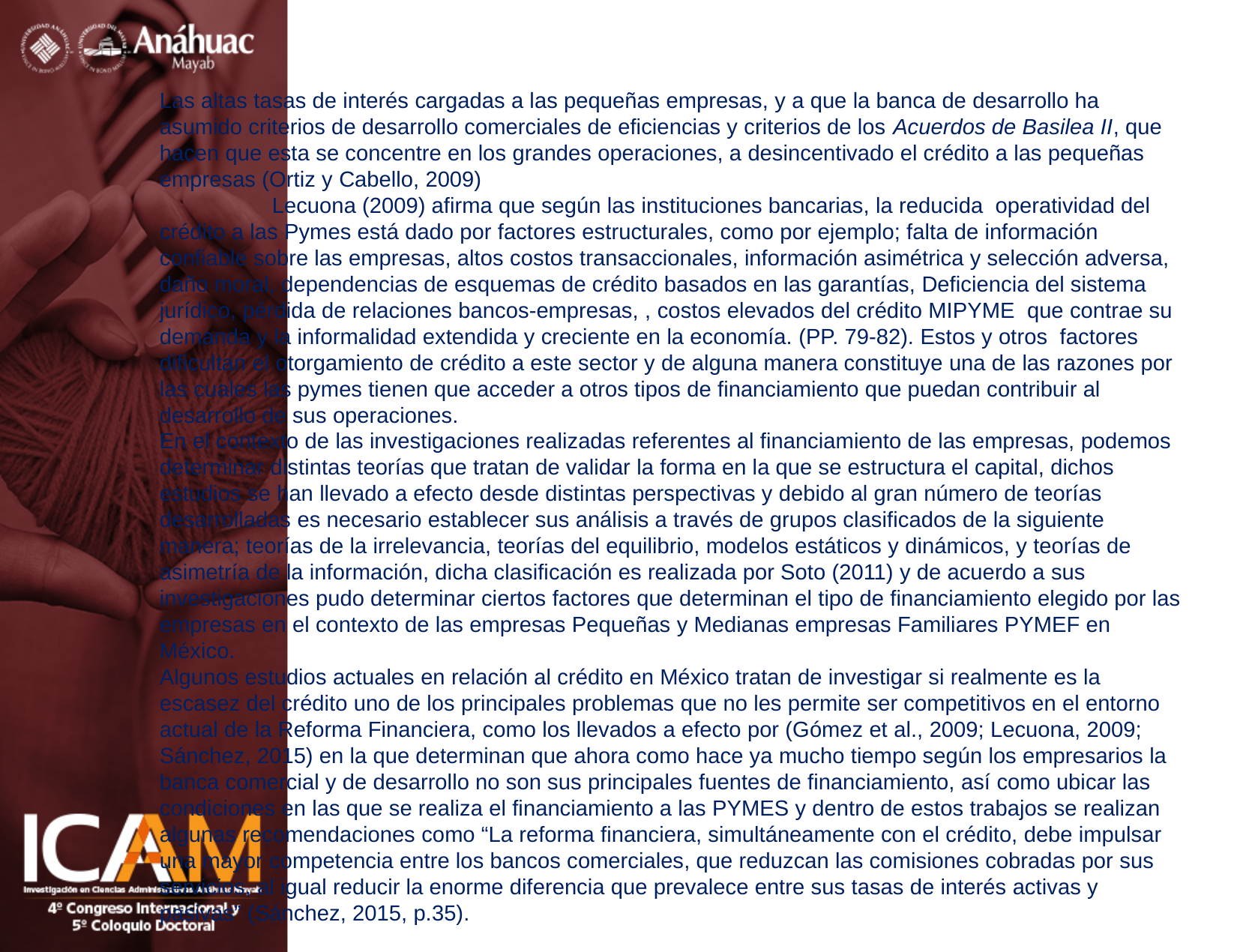

Las altas tasas de interés cargadas a las pequeñas empresas, y a que la banca de desarrollo ha asumido criterios de desarrollo comerciales de eficiencias y criterios de los Acuerdos de Basilea II, que hacen que esta se concentre en los grandes operaciones, a desincentivado el crédito a las pequeñas empresas (Ortiz y Cabello, 2009)
	Lecuona (2009) afirma que según las instituciones bancarias, la reducida  operatividad del crédito a las Pymes está dado por factores estructurales, como por ejemplo; falta de información confiable sobre las empresas, altos costos transaccionales, información asimétrica y selección adversa, daño moral, dependencias de esquemas de crédito basados en las garantías, Deficiencia del sistema jurídico, pérdida de relaciones bancos-empresas, , costos elevados del crédito MIPYME  que contrae su demanda y la informalidad extendida y creciente en la economía. (PP. 79-82). Estos y otros  factores dificultan el otorgamiento de crédito a este sector y de alguna manera constituye una de las razones por las cuales las pymes tienen que acceder a otros tipos de financiamiento que puedan contribuir al desarrollo de sus operaciones.
En el contexto de las investigaciones realizadas referentes al financiamiento de las empresas, podemos determinar distintas teorías que tratan de validar la forma en la que se estructura el capital, dichos estudios se han llevado a efecto desde distintas perspectivas y debido al gran número de teorías desarrolladas es necesario establecer sus análisis a través de grupos clasificados de la siguiente manera; teorías de la irrelevancia, teorías del equilibrio, modelos estáticos y dinámicos, y teorías de asimetría de la información, dicha clasificación es realizada por Soto (2011) y de acuerdo a sus investigaciones pudo determinar ciertos factores que determinan el tipo de financiamiento elegido por las empresas en el contexto de las empresas Pequeñas y Medianas empresas Familiares PYMEF en México.
Algunos estudios actuales en relación al crédito en México tratan de investigar si realmente es la escasez del crédito uno de los principales problemas que no les permite ser competitivos en el entorno actual de la Reforma Financiera, como los llevados a efecto por (Gómez et al., 2009; Lecuona, 2009; Sánchez, 2015) en la que determinan que ahora como hace ya mucho tiempo según los empresarios la banca comercial y de desarrollo no son sus principales fuentes de financiamiento, así como ubicar las condiciones en las que se realiza el financiamiento a las PYMES y dentro de estos trabajos se realizan algunas recomendaciones como “La reforma financiera, simultáneamente con el crédito, debe impulsar una mayor competencia entre los bancos comerciales, que reduzcan las comisiones cobradas por sus servicios, al igual reducir la enorme diferencia que prevalece entre sus tasas de interés activas y pasivas” (Sánchez, 2015, p.35).